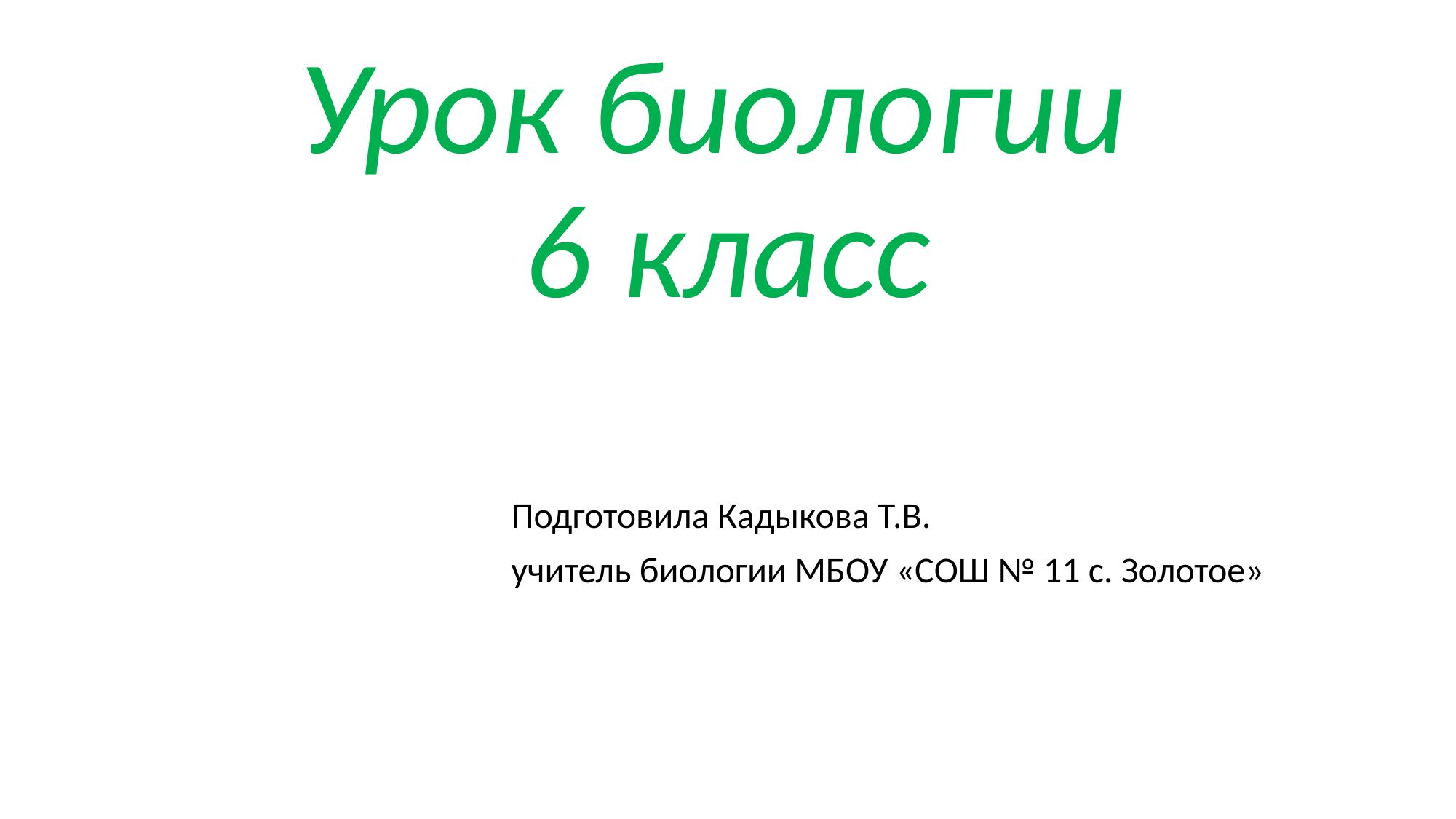

# Урок биологии 6 класс
Подготовила Кадыкова Т.В.
учитель биологии МБОУ «СОШ № 11 с. Золотое»